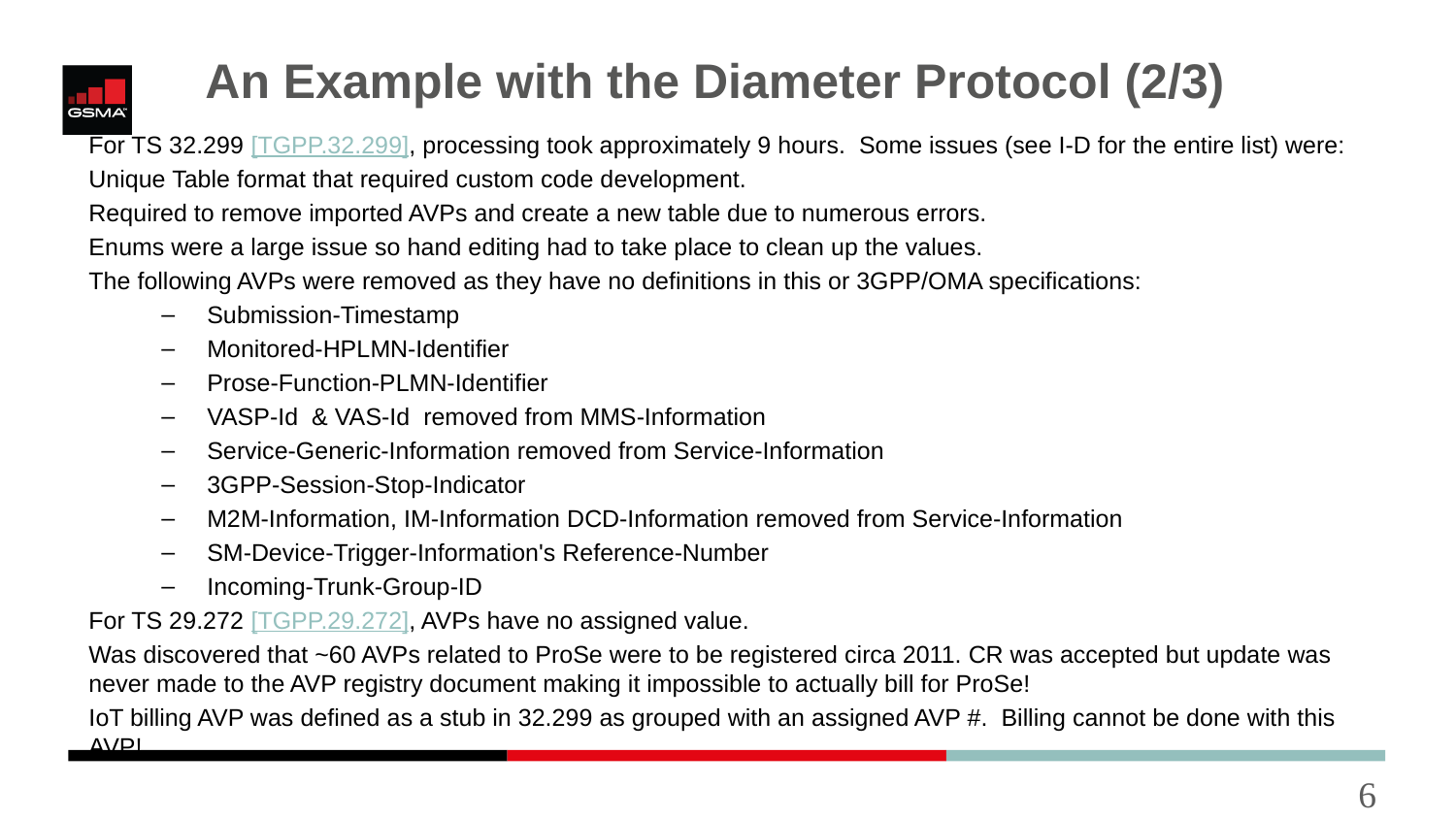

# An Example with the Diameter Protocol (2/3)
For TS 32.299 [TGPP.32.299], processing took approximately 9 hours.  Some issues (see I-D for the entire list) were:
Unique Table format that required custom code development.
Required to remove imported AVPs and create a new table due to numerous errors.
Enums were a large issue so hand editing had to take place to clean up the values.
The following AVPs were removed as they have no definitions in this or 3GPP/OMA specifications:
Submission-Timestamp
Monitored-HPLMN-Identifier
Prose-Function-PLMN-Identifier
VASP-Id  & VAS-Id  removed from MMS-Information
Service-Generic-Information removed from Service-Information
3GPP-Session-Stop-Indicator
M2M-Information, IM-Information DCD-Information removed from Service-Information
SM-Device-Trigger-Information's Reference-Number
Incoming-Trunk-Group-ID
For TS 29.272 [TGPP.29.272], AVPs have no assigned value.
Was discovered that ~60 AVPs related to ProSe were to be registered circa 2011. CR was accepted but update was never made to the AVP registry document making it impossible to actually bill for ProSe!
IoT billing AVP was defined as a stub in 32.299 as grouped with an assigned AVP #.  Billing cannot be done with this AVP!
6